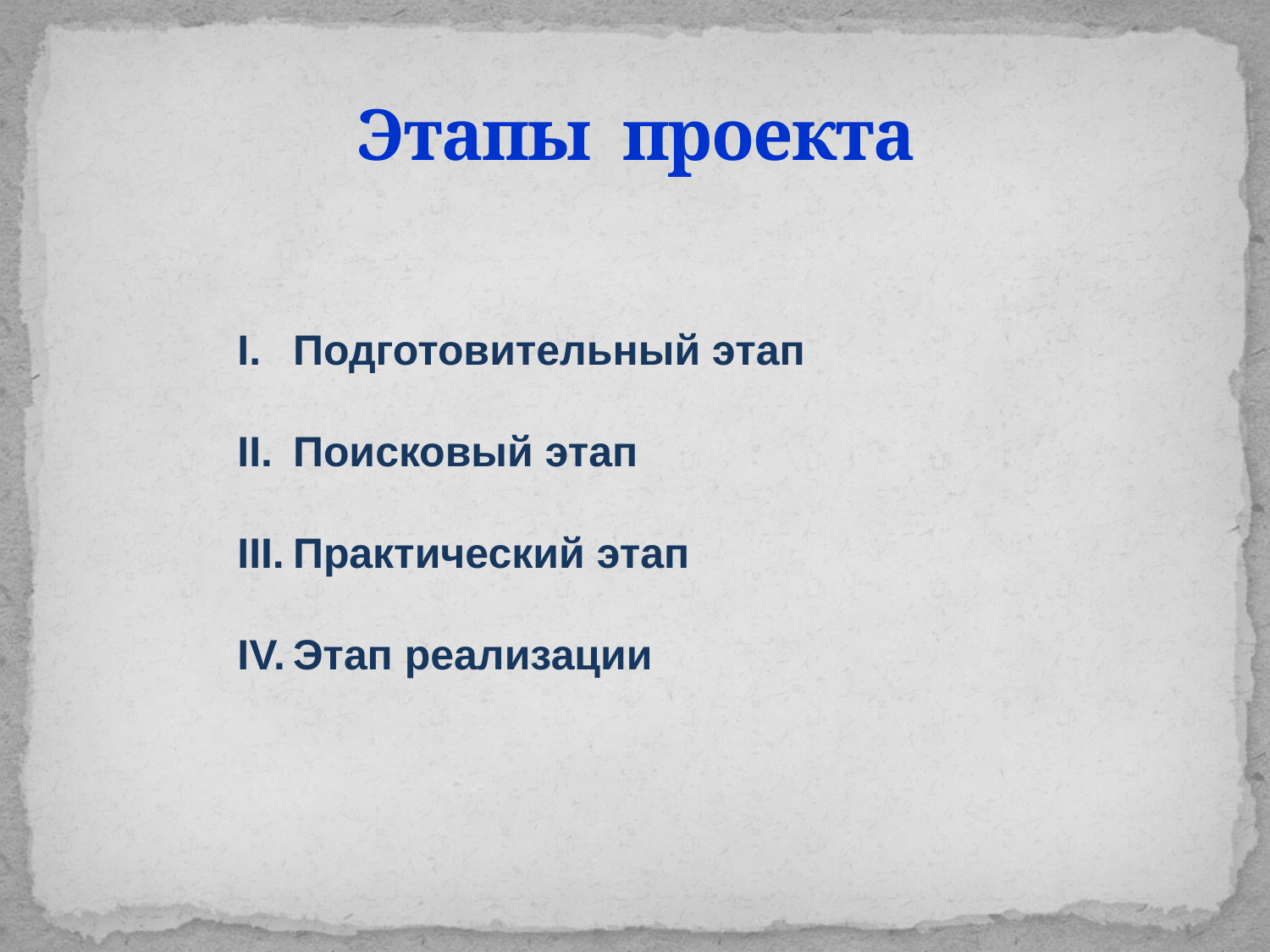

# Этапы  проекта
Подготовительный этап
Поисковый этап
Практический этап
Этап реализации